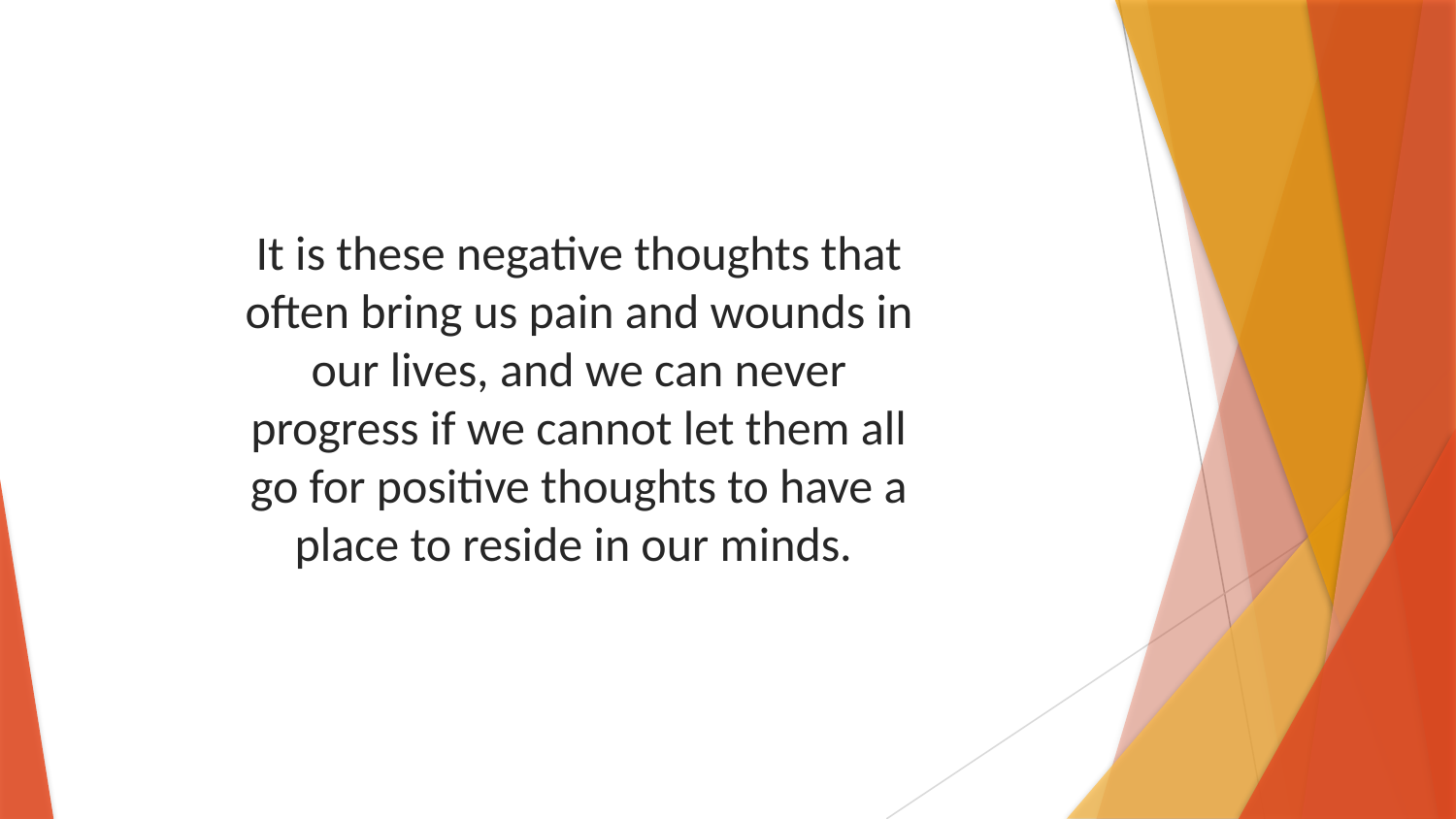

It is these negative thoughts that often bring us pain and wounds in our lives, and we can never progress if we cannot let them all go for positive thoughts to have a place to reside in our minds.